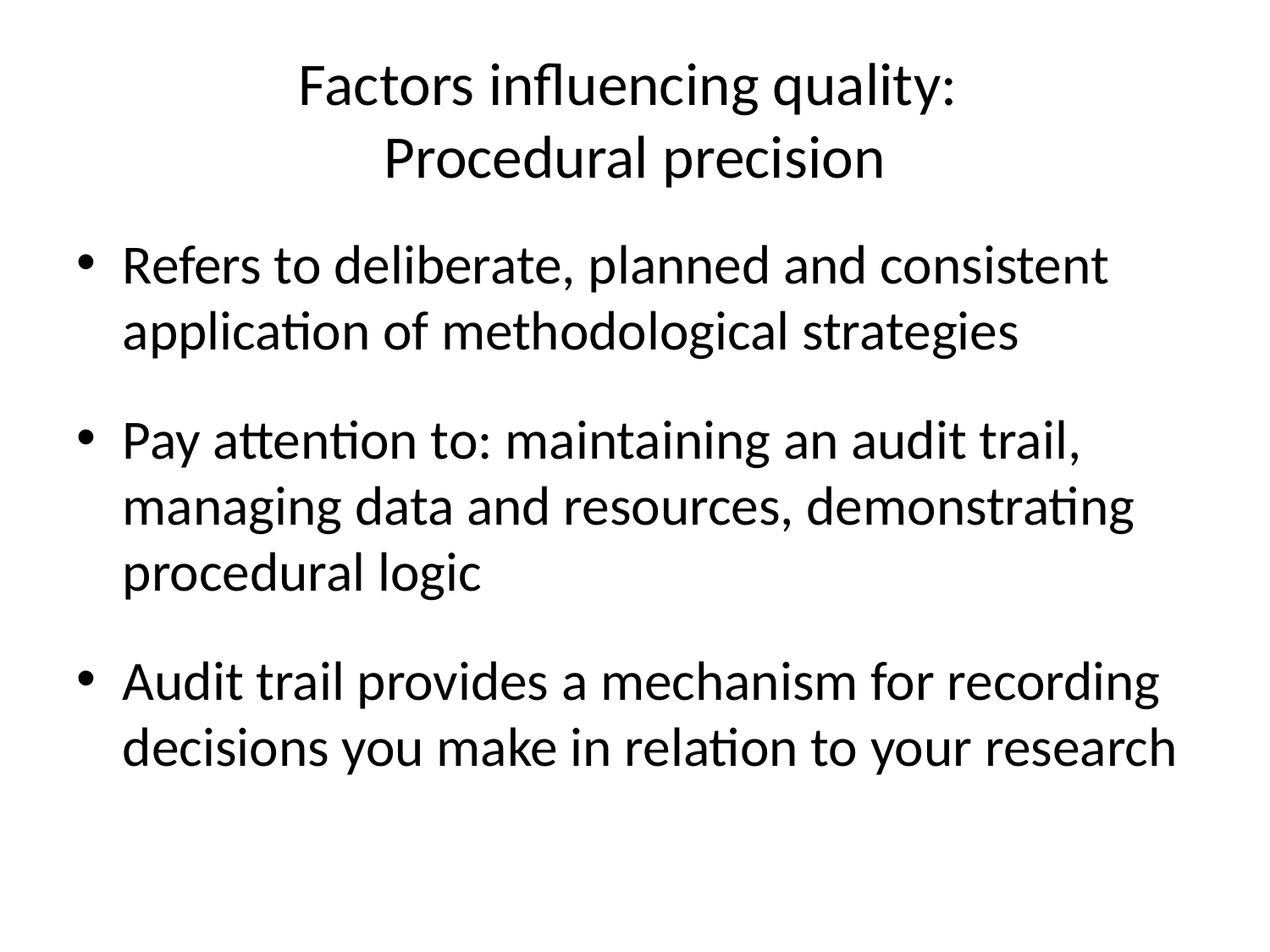

# Factors influencing quality: Procedural precision
Refers to deliberate, planned and consistent application of methodological strategies
Pay attention to: maintaining an audit trail, managing data and resources, demonstrating procedural logic
Audit trail provides a mechanism for recording decisions you make in relation to your research